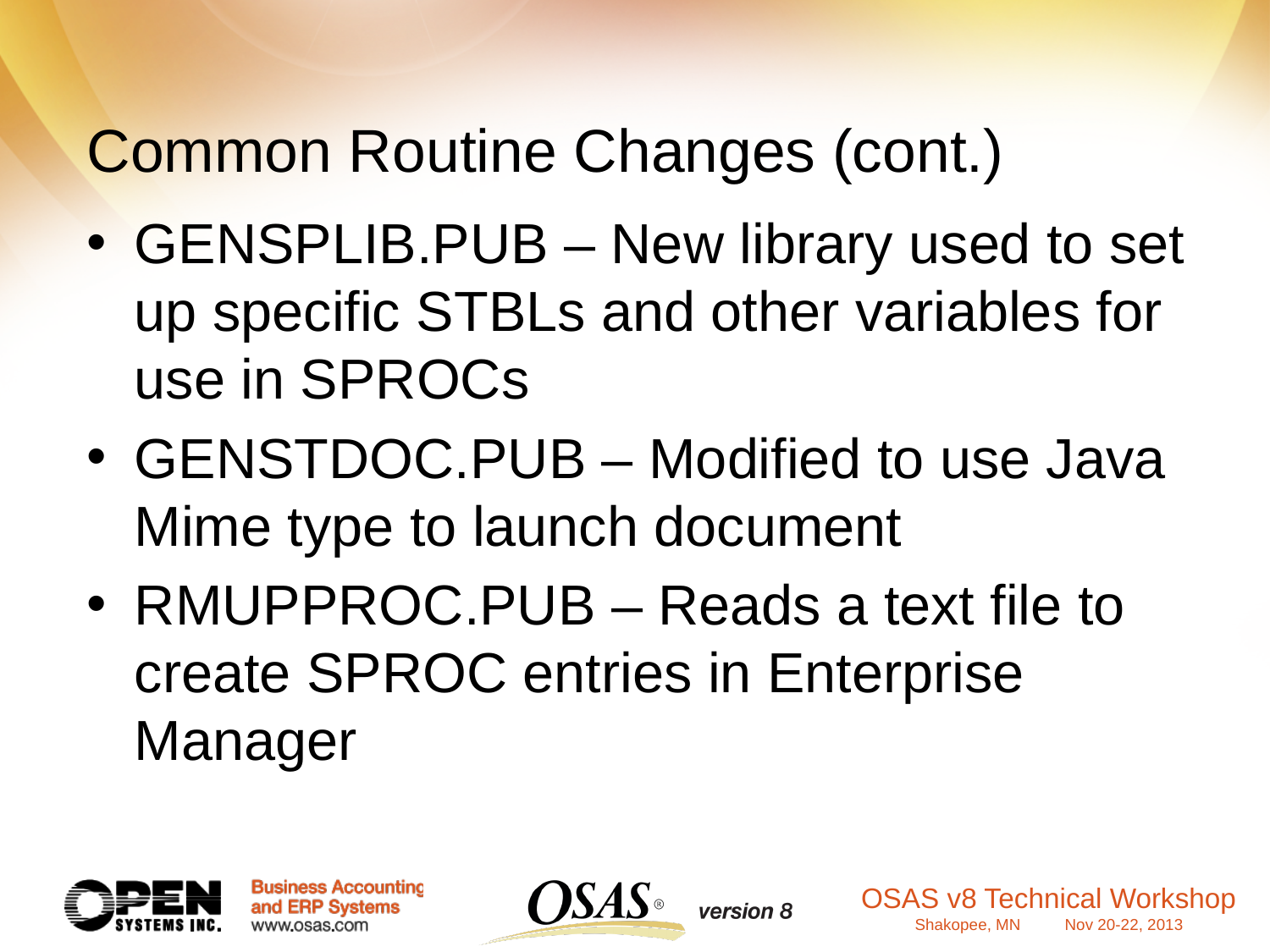

# Common Routine Changes (cont.)
GENSPLIB.PUB – New library used to set up specific STBLs and other variables for use in SPROCs
GENSTDOC.PUB – Modified to use Java Mime type to launch document
RMUPPROC.PUB – Reads a text file to create SPROC entries in Enterprise Manager